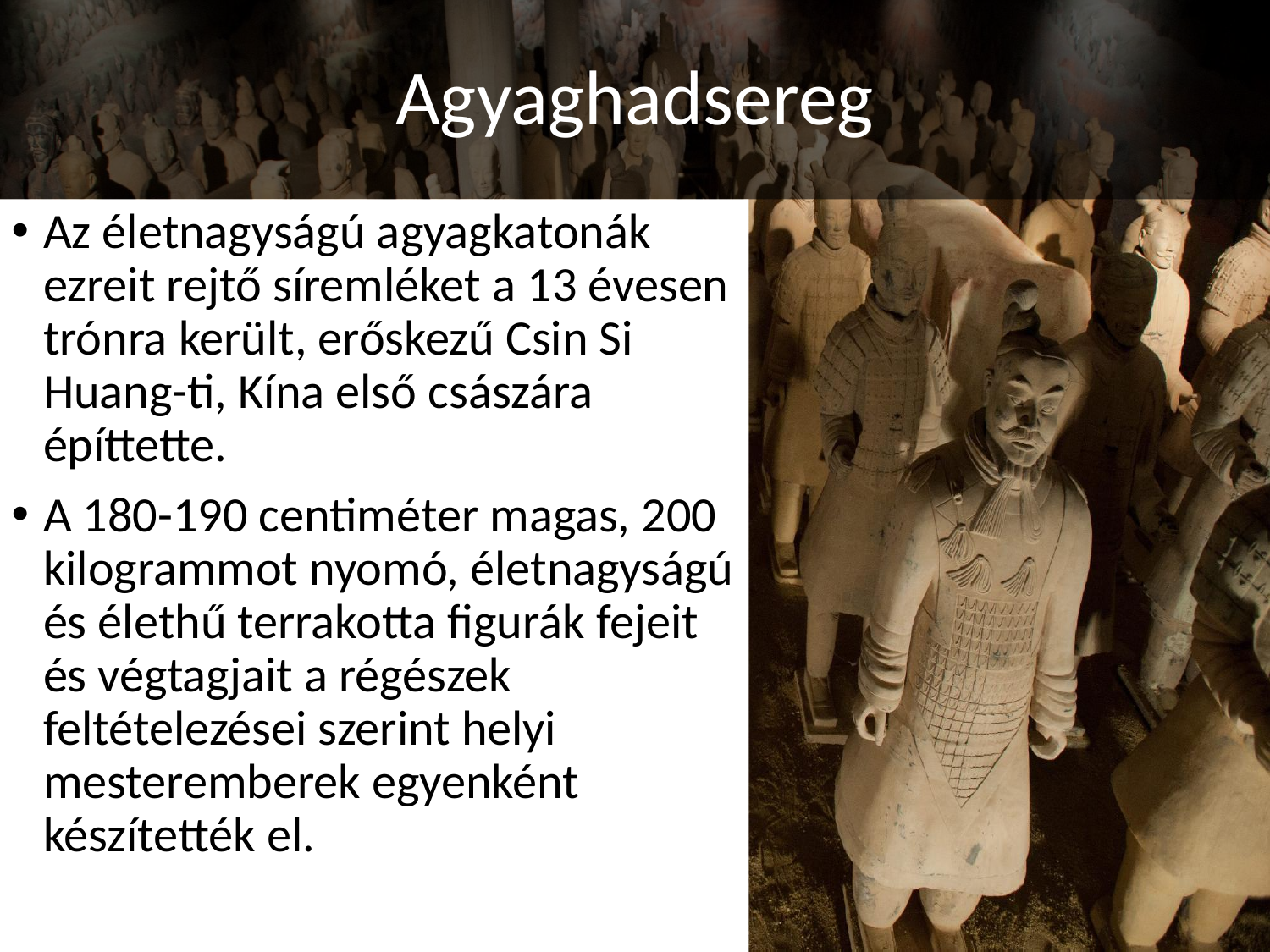

# Agyaghadsereg
Az életnagyságú agyagkatonák ezreit rejtő síremléket a 13 évesen trónra került, erőskezű Csin Si Huang-ti, Kína első császára építtette.
A 180-190 centiméter magas, 200 kilogrammot nyomó, életnagyságú és élethű terrakotta figurák fejeit és végtagjait a régészek feltételezései szerint helyi mesteremberek egyenként készítették el.